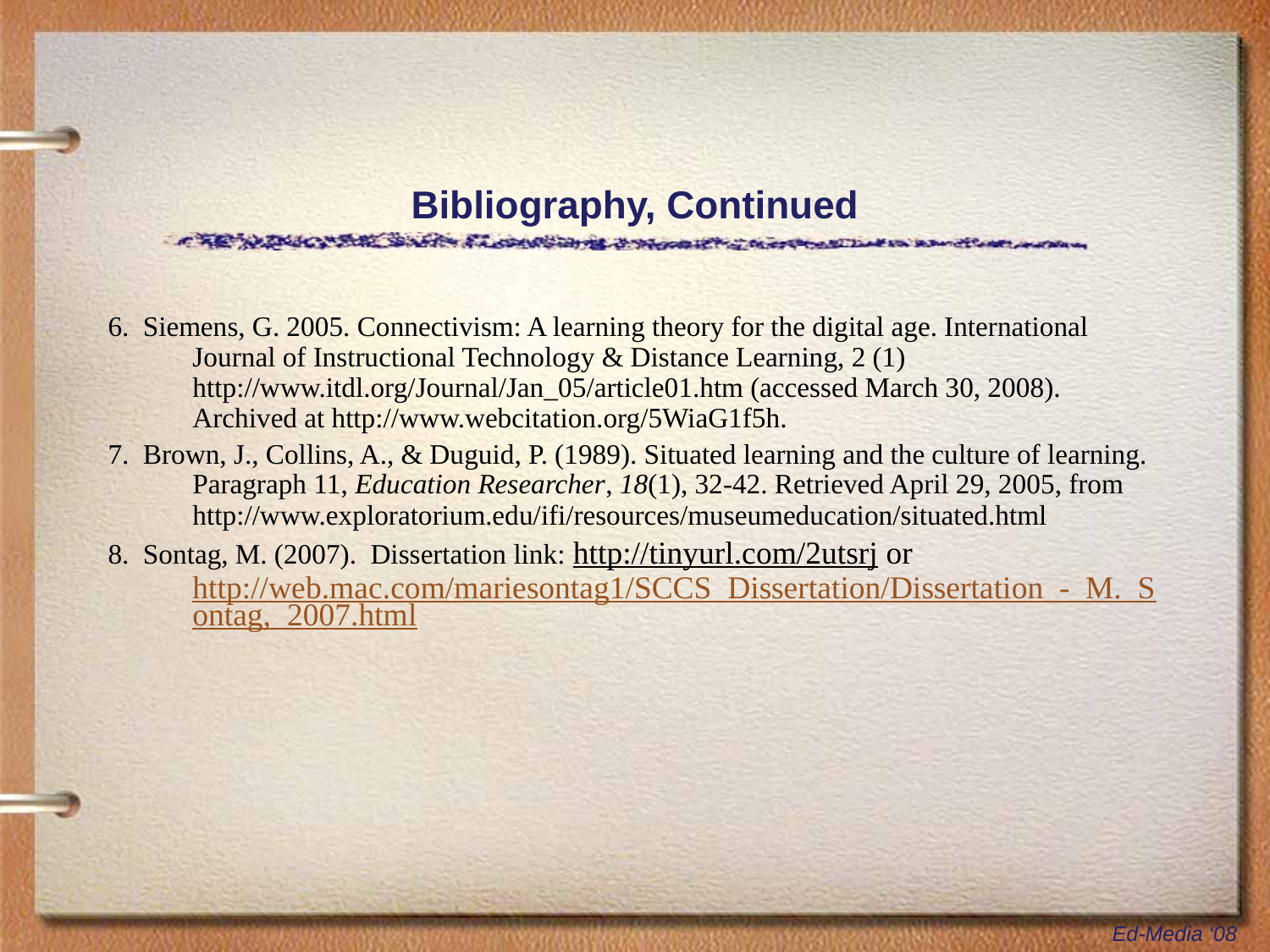

# Bibliography, Continued

6.  Siemens, G. 2005. Connectivism: A learning theory for the digital age. International Journal of Instructional Technology & Distance Learning, 2 (1) http://www.itdl.org/Journal/Jan_05/article01.htm (accessed March 30, 2008). Archived at http://www.webcitation.org/5WiaG1f5h.
7.  Brown, J., Collins, A., & Duguid, P. (1989). Situated learning and the culture of learning. Paragraph 11, Education Researcher, 18(1), 32-42. Retrieved April 29, 2005, from http://www.exploratorium.edu/ifi/resources/museumeducation/situated.html
8.  Sontag, M. (2007).  Dissertation link: http://tinyurl.com/2utsrj or http://web.mac.com/mariesontag1/SCCS_Dissertation/Dissertation_-_M._Sontag,_2007.html
Ed-Media ‘08